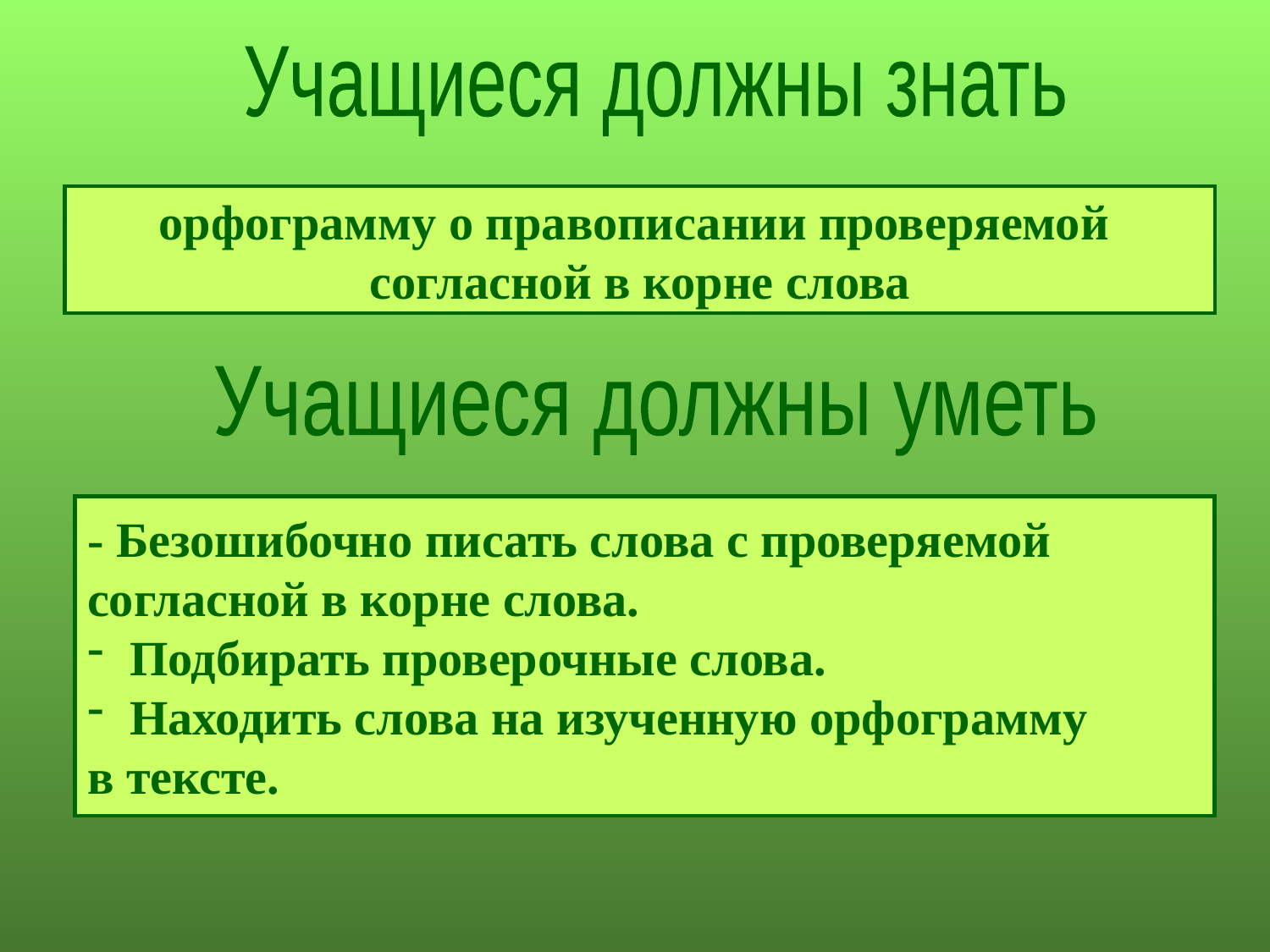

Учащиеся должны знать
орфограмму о правописании проверяемой
согласной в корне слова
Учащиеся должны уметь
- Безошибочно писать слова с проверяемой
согласной в корне слова.
 Подбирать проверочные слова.
 Находить слова на изученную орфограмму
в тексте.